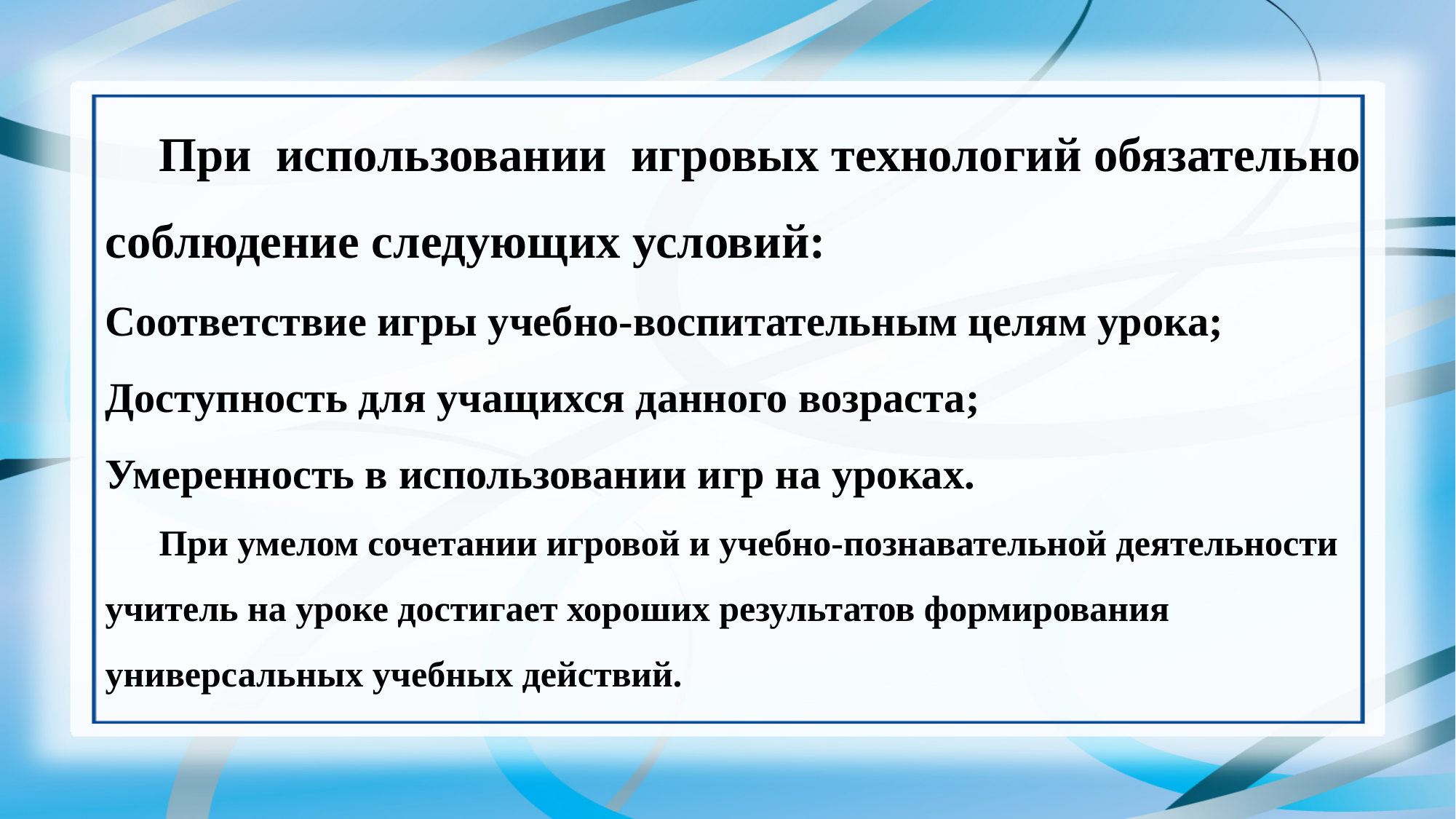

При  использовании  игровых технологий обязательно соблюдение следующих условий:
Соответствие игры учебно-воспитательным целям урока;
Доступность для учащихся данного возраста;
Умеренность в использовании игр на уроках.
При умелом сочетании игровой и учебно-познавательной деятельности учитель на уроке достигает хороших результатов формирования универсальных учебных действий.